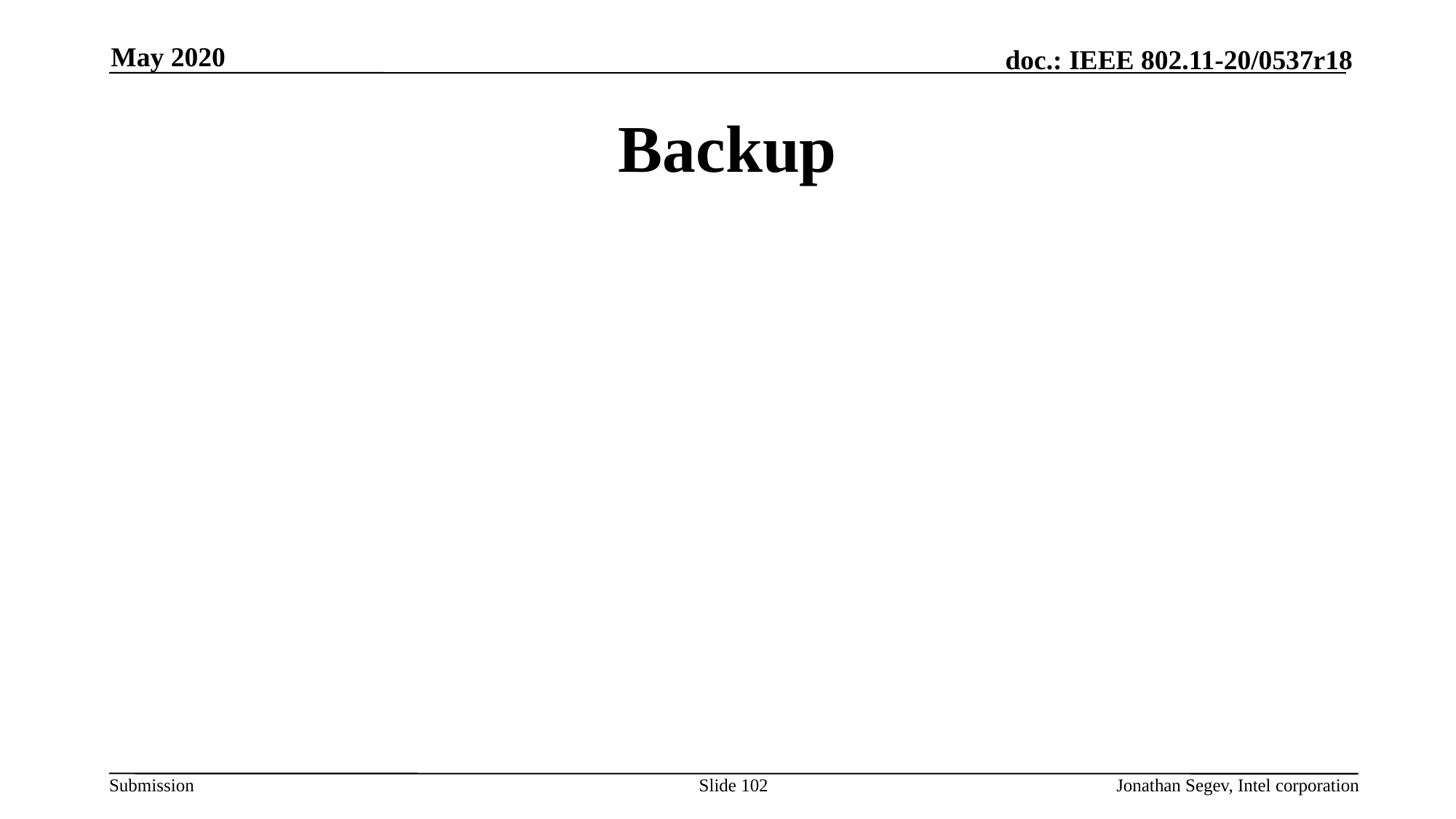

May 2020
# Backup

Slide 102
Jonathan Segev, Intel corporation